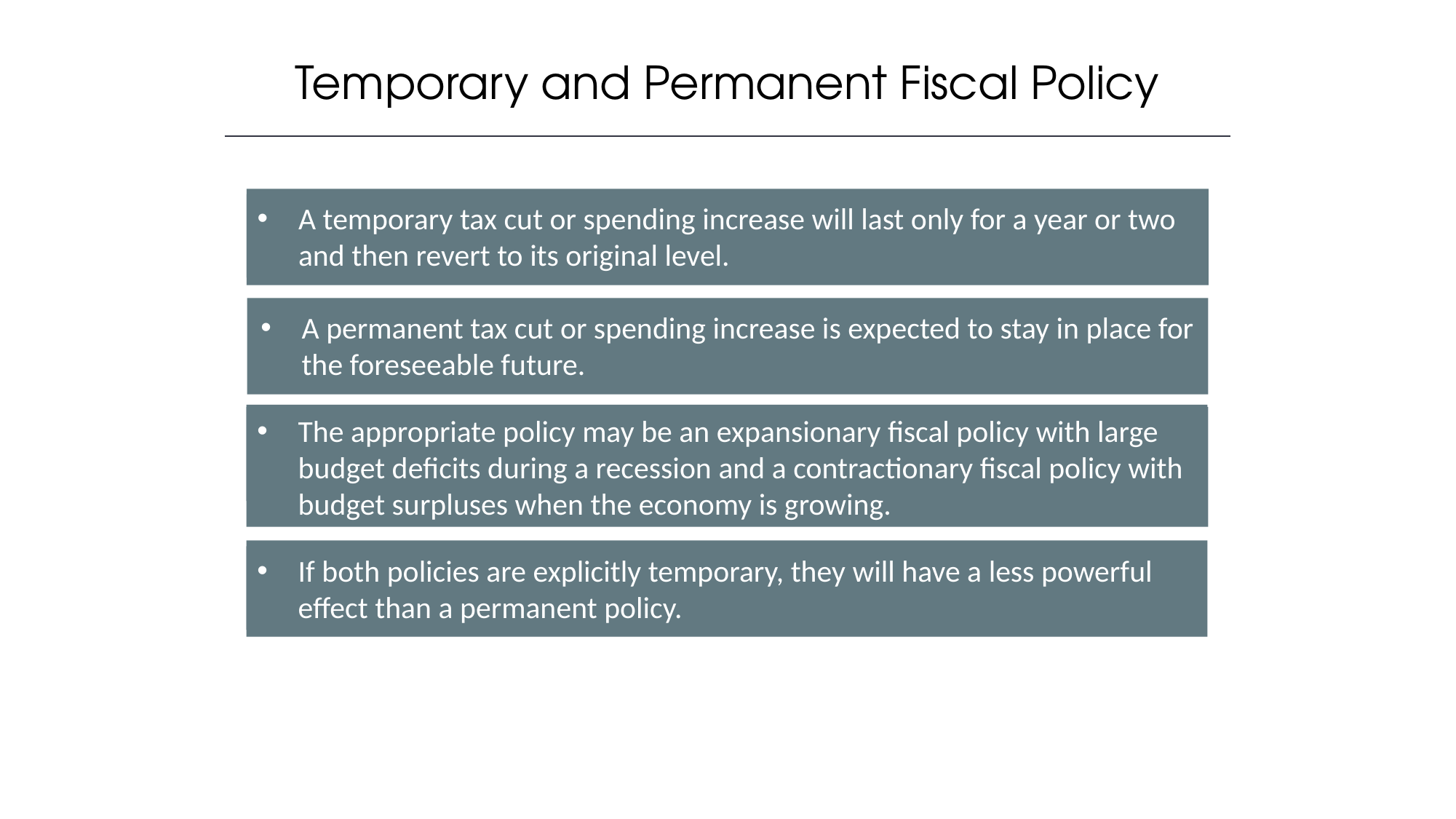

Temporary and Permanent Fiscal Policy

A temporary tax cut or spending increase will last only for a year or two and then revert to its original level.

A permanent tax cut or spending increase is expected to stay in place for the foreseeable future.

The appropriate policy may be an expansionary fiscal policy with large budget deficits during a recession and a contractionary fiscal policy with budget surpluses when the economy is growing.

If both policies are explicitly temporary, they will have a less powerful effect than a permanent policy.